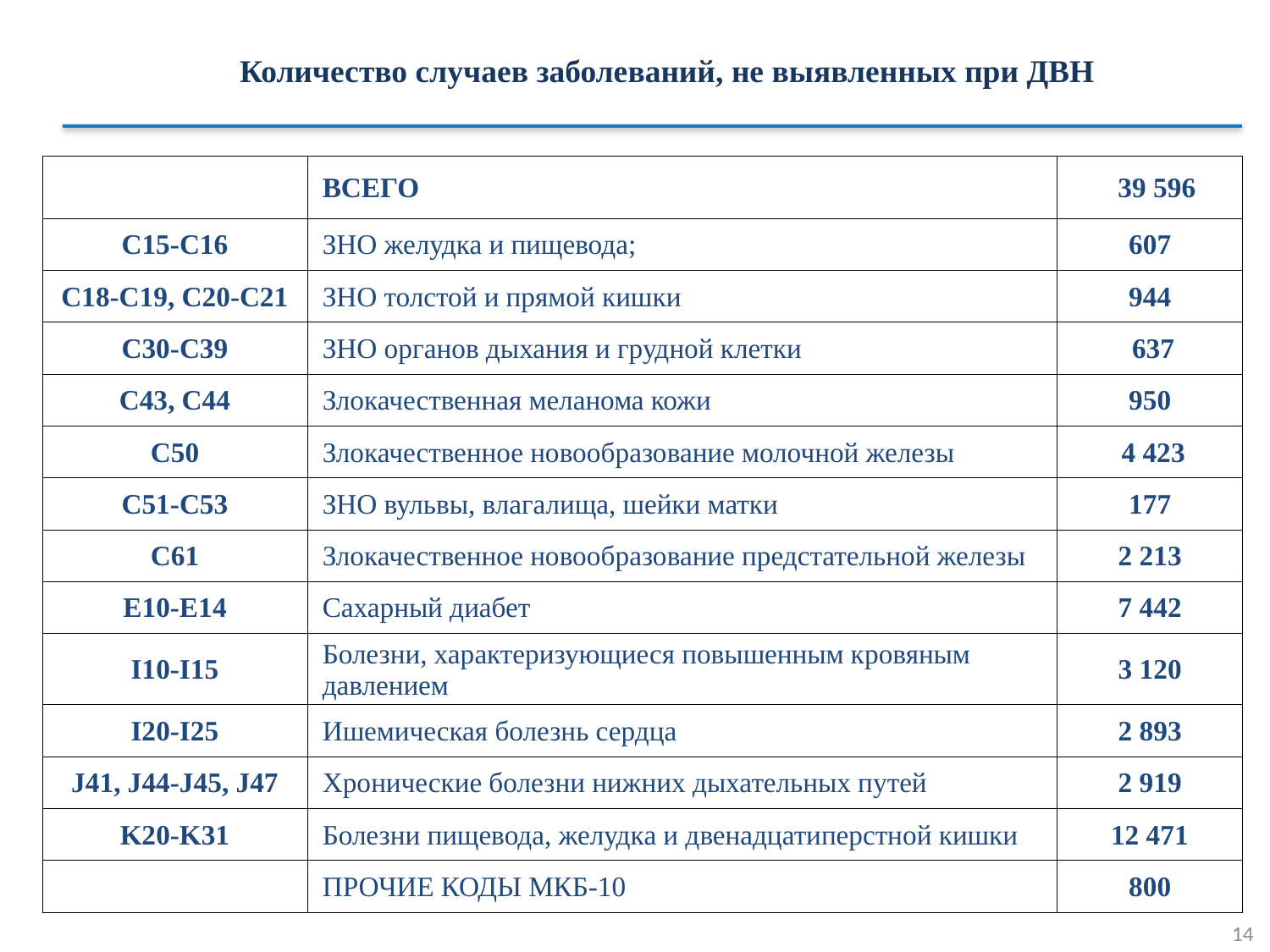

Количество случаев заболеваний, не выявленных при ДВН
|  | ВСЕГО | 39 596 |
| --- | --- | --- |
| С15-С16 | ЗНО желудка и пищевода; | 607 |
| С18-С19, С20-С21 | ЗНО толстой и прямой кишки | 944 |
| C30-C39 | ЗНО органов дыхания и грудной клетки | 637 |
| С43, С44 | Злокачественная меланома кожи | 950 |
| С50 | Злокачественное новообразование молочной железы | 4 423 |
| С51-С53 | ЗНО вульвы, влагалища, шейки матки | 177 |
| С61 | Злокачественное новообразование предстательной железы | 2 213 |
| E10-E14 | Сахарный диабет | 7 442 |
| I10-I15 | Болезни, характеризующиеся повышенным кровяным давлением | 3 120 |
| I20-I25 | Ишемическая болезнь сердца | 2 893 |
| J41, J44-J45, J47 | Хронические болезни нижних дыхательных путей | 2 919 |
| K20-K31 | Болезни пищевода, желудка и двенадцатиперстной кишки | 12 471 |
|  | ПРОЧИЕ КОДЫ МКБ-10 | 800 |
14